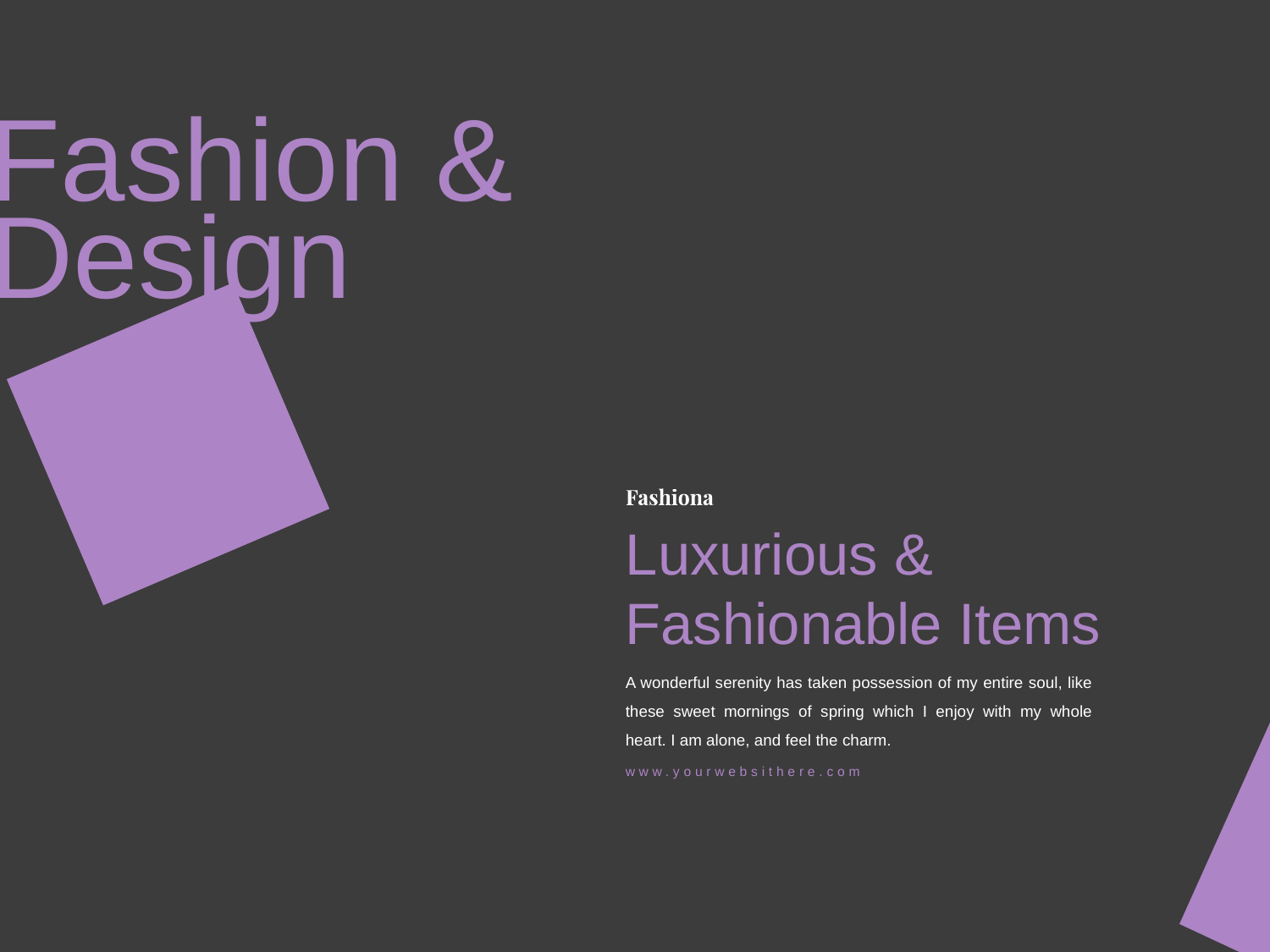

Fashion & Design

# Luxurious & Fashionable Items

A wonderful serenity has taken possession of my entire soul, like these sweet mornings of spring which I enjoy with my whole heart. I am alone, and feel the charm.

www.yourwebsithere.com